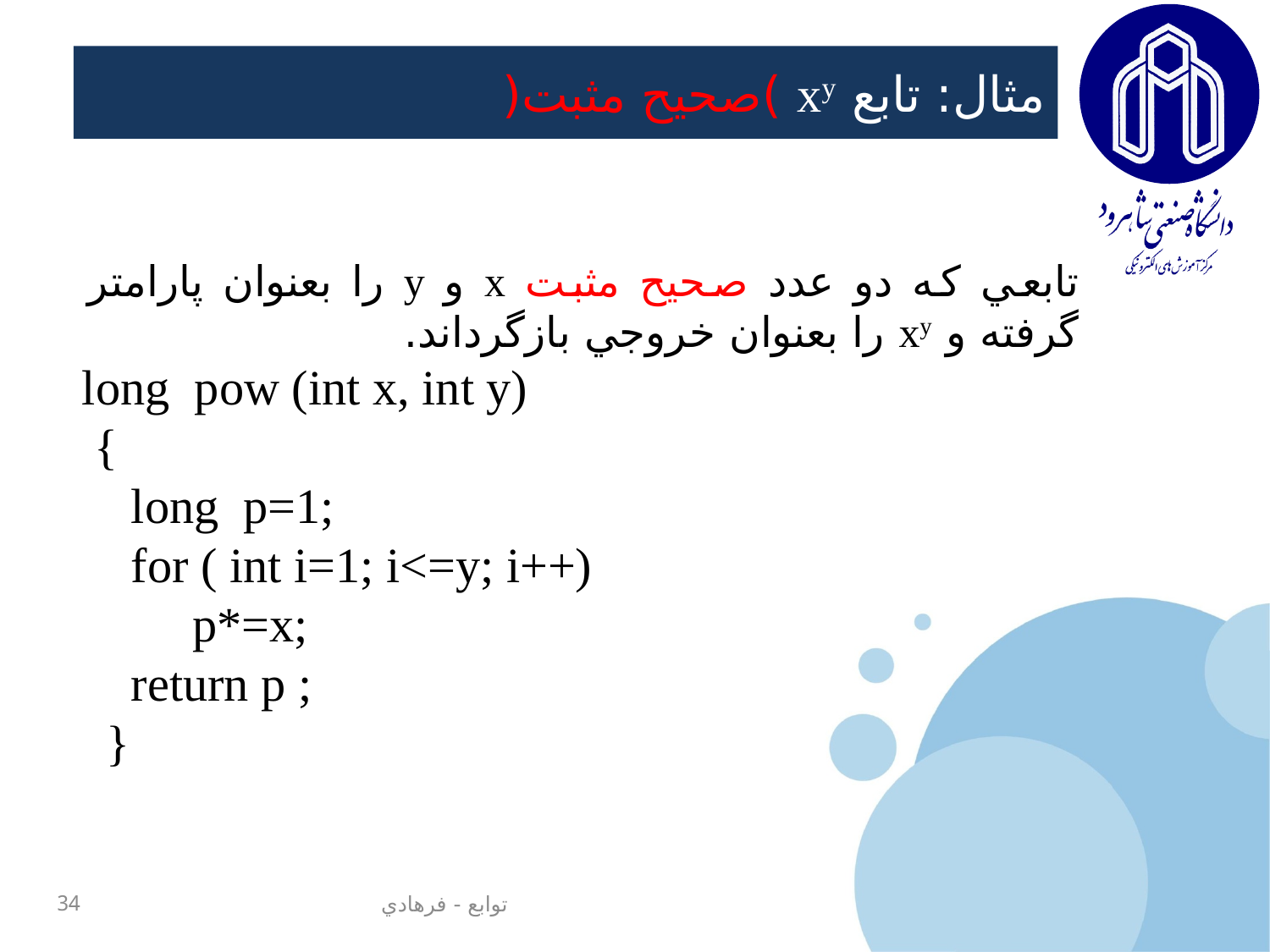

# مثال: تابع xy	 )صحيح مثبت(
تابعي که دو عدد صحيح مثبت x و y را بعنوان پارامتر گرفته و xy را بعنوان خروجي بازگرداند.
long  pow (int x, int y)
 {
    long  p=1;
    for ( int i=1; i<=y; i++)
         p*=x;
    return p ;
  }
34
توابع - فرهادي